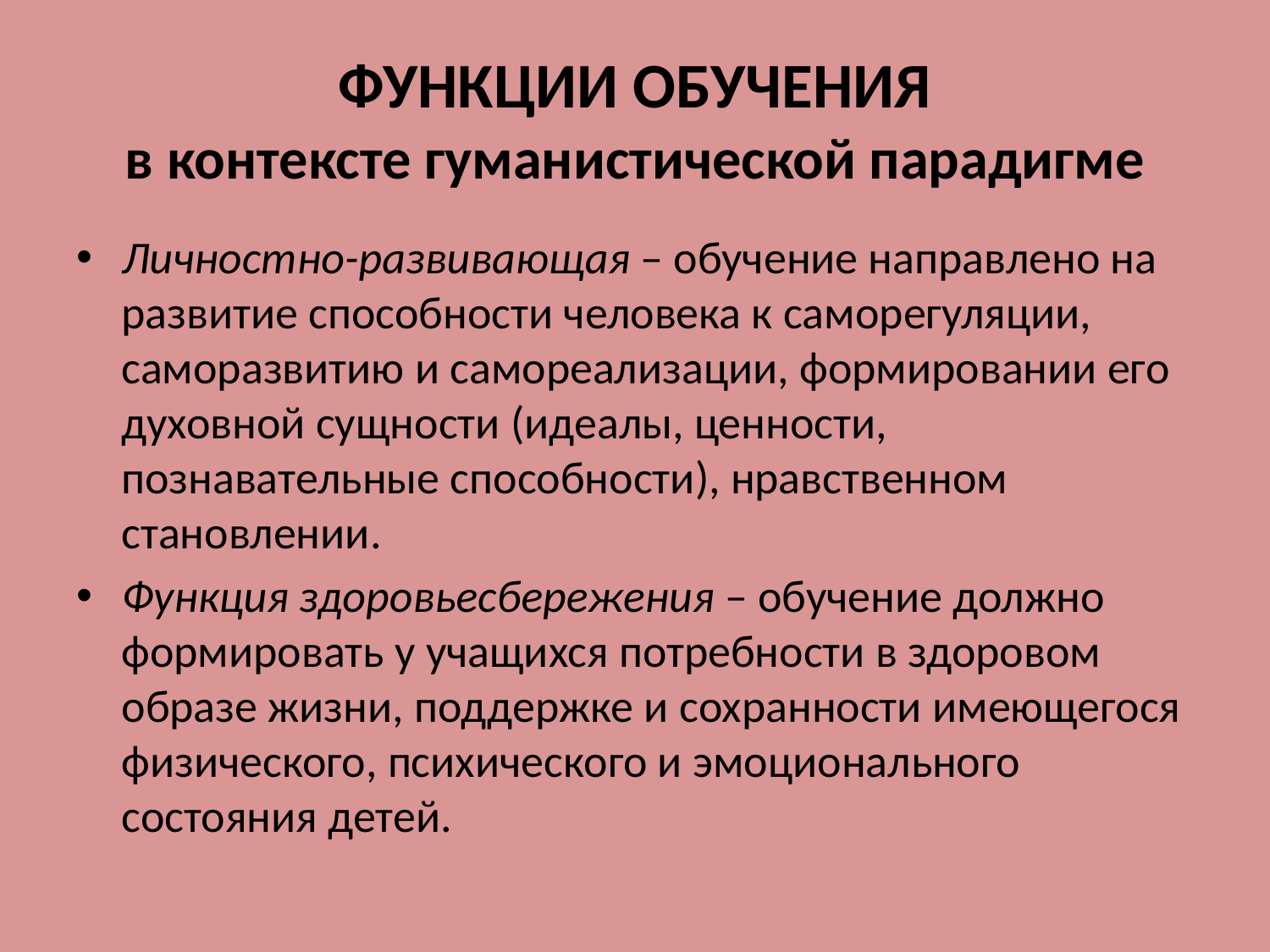

# ФУНКЦИИ ОБУЧЕНИЯ в контексте гуманистической парадигме
Личностно-развивающая – обучение направлено на развитие способности человека к саморегуляции, саморазвитию и самореализации, формировании его духовной сущности (идеалы, ценности, познавательные способности), нравственном становлении.
Функция здоровьесбережения – обучение должно формировать у учащихся потребности в здоровом образе жизни, поддержке и сохранности имеющегося физического, психического и эмоционального состояния детей.